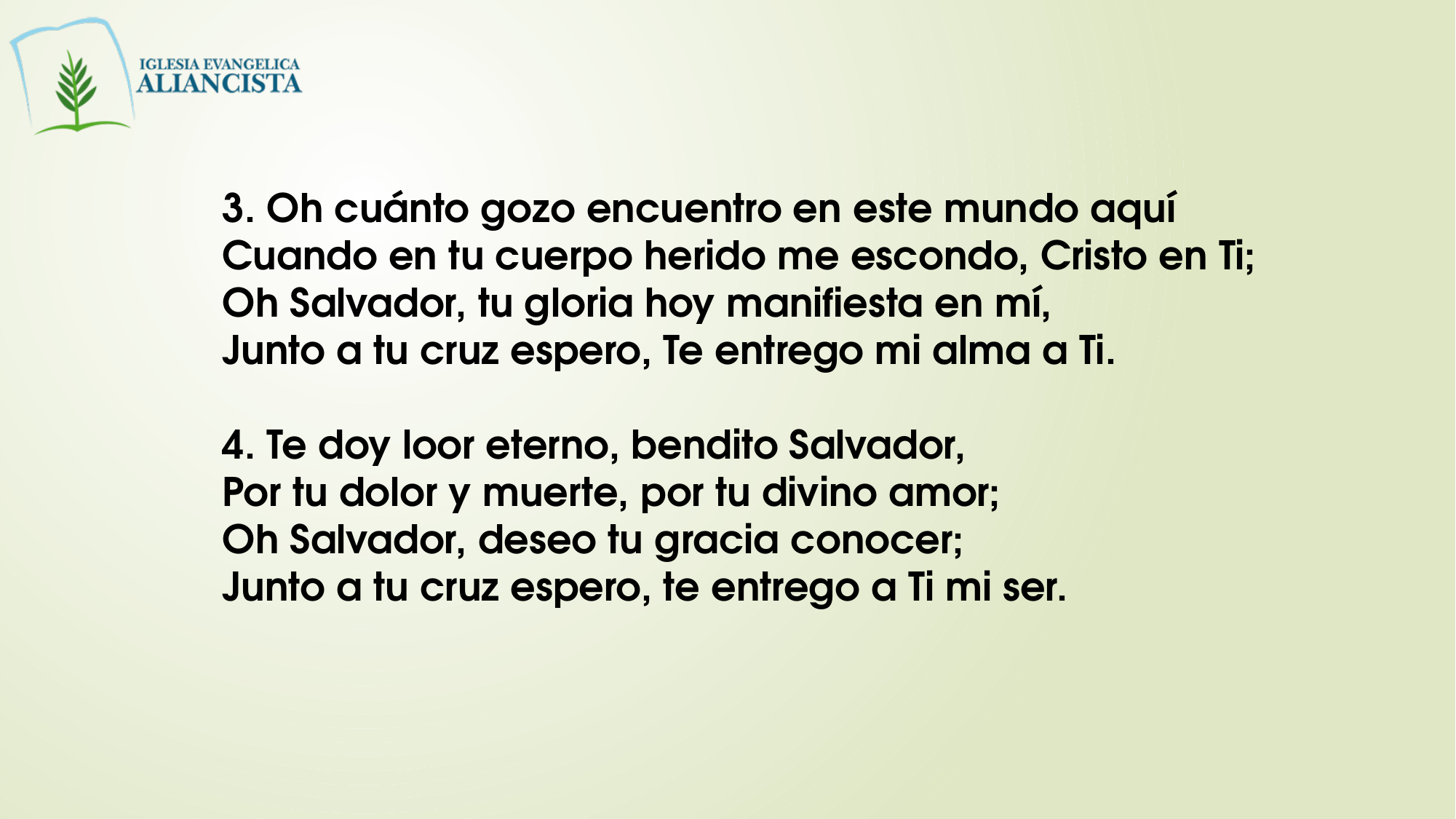

3. Oh cuánto gozo encuentro en este mundo aquí
Cuando en tu cuerpo herido me escondo, Cristo en Ti; Oh Salvador, tu gloria hoy manifiesta en mí,
Junto a tu cruz espero, Te entrego mi alma a Ti.

4. Te doy loor eterno, bendito Salvador,
Por tu dolor y muerte, por tu divino amor;
Oh Salvador, deseo tu gracia conocer;
Junto a tu cruz espero, te entrego a Ti mi ser.